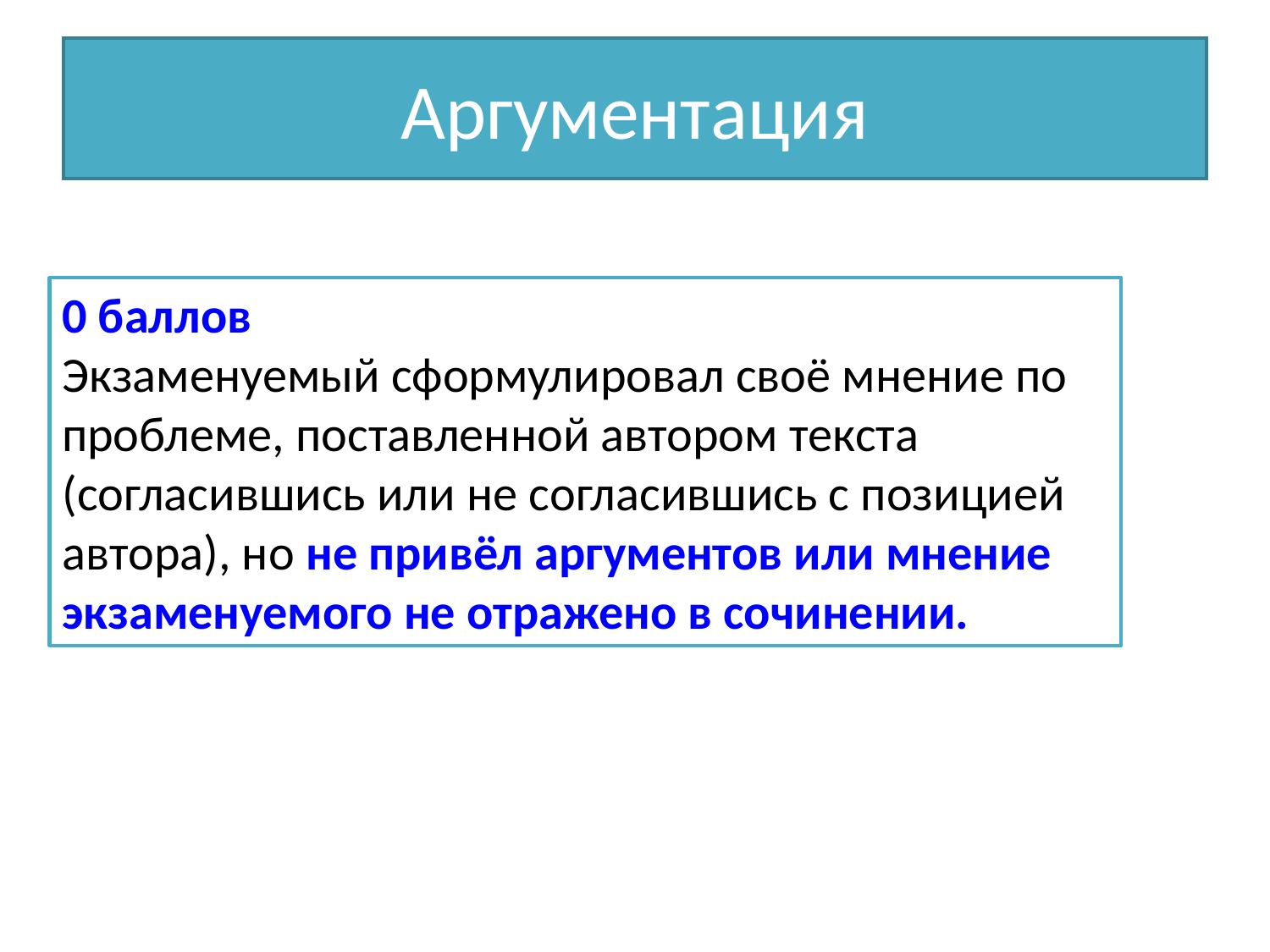

# Аргументация
0 баллов
Экзаменуемый сформулировал своё мнение по проблеме, поставленной автором текста (согласившись или не согласившись с позицией автора), но не привёл аргументов или мнение экзаменуемого не отражено в сочинении.